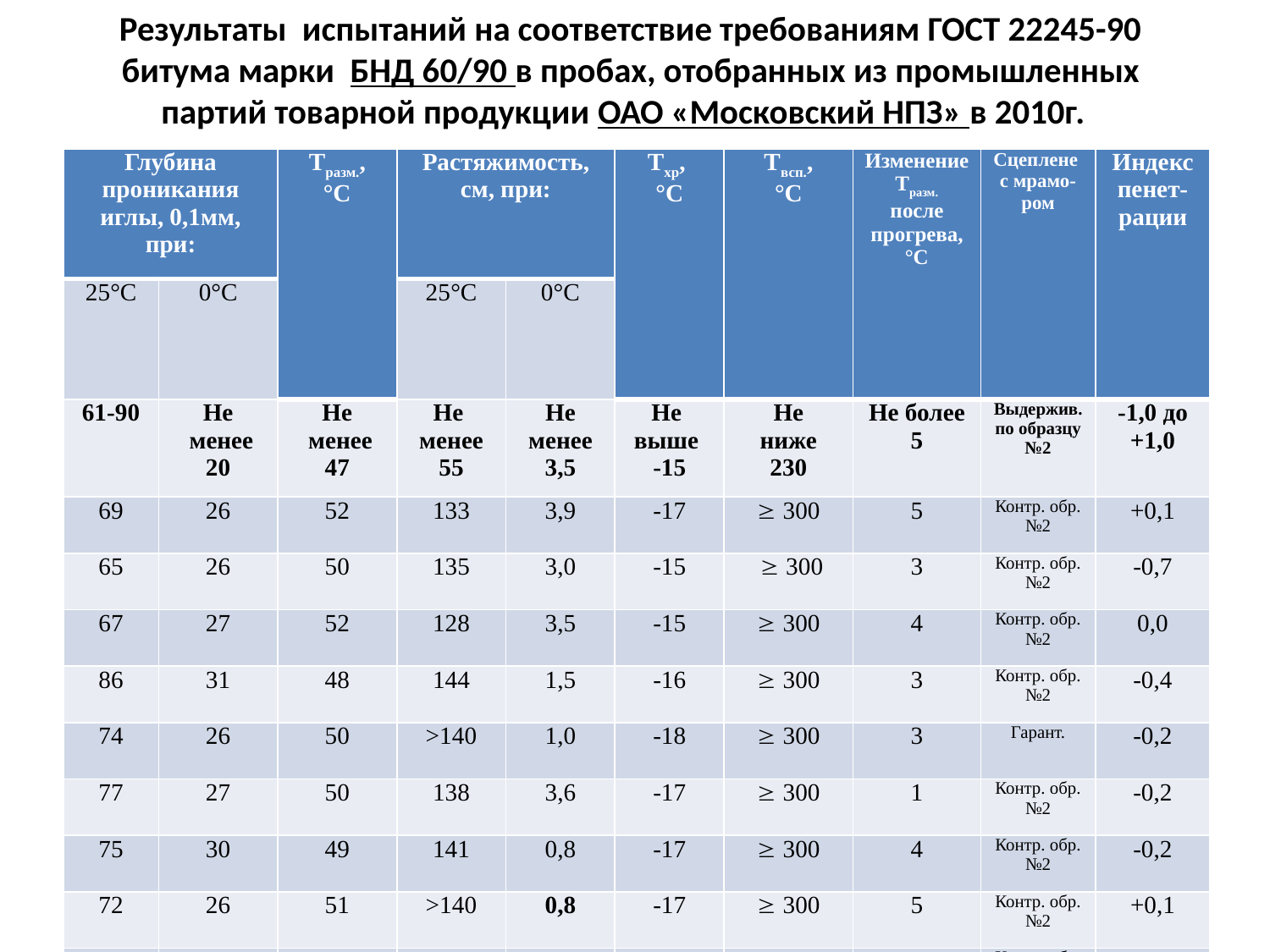

# Результаты  испытаний на соответствие требованиям ГОСТ 22245-90 битума марки  БНД 60/90 в пробах, отобранных из промышленных партий товарной продукции ОАО «Московский НПЗ» в 2010г.
| Глубина проникания иглы, 0,1мм, при: |  | Тразм., °С | Растяжимость, см, при: |  | Тхр, °С | Твсп., °С | Изменение Тразм. после прогрева, °С | Сцеплене с мрамо-ром | Индекс пенет-рации |
| --- | --- | --- | --- | --- | --- | --- | --- | --- | --- |
| 25°С | 0°С |  | 25°С | 0°С |  |  |  |  |  |
| 61-90 | Не менее 20 | Не менее 47 | Не менее 55 | Не менее 3,5 | Не выше -15 | Не ниже 230 | Не более 5 | Выдержив. по образцу №2 | -1,0 до +1,0 |
| 69 | 26 | 52 | 133 | 3,9 | -17 | ≥ 300 | 5 | Контр. обр. №2 | +0,1 |
| 65 | 26 | 50 | 135 | 3,0 | -15 | ≥ 300 | 3 | Контр. обр. №2 | -0,7 |
| 67 | 27 | 52 | 128 | 3,5 | -15 | ≥ 300 | 4 | Контр. обр. №2 | 0,0 |
| 86 | 31 | 48 | 144 | 1,5 | -16 | ≥ 300 | 3 | Контр. обр. №2 | -0,4 |
| 74 | 26 | 50 | >140 | 1,0 | -18 | ≥ 300 | 3 | Гарант. | -0,2 |
| 77 | 27 | 50 | 138 | 3,6 | -17 | ≥ 300 | 1 | Контр. обр. №2 | -0,2 |
| 75 | 30 | 49 | 141 | 0,8 | -17 | ≥ 300 | 4 | Контр. обр. №2 | -0,2 |
| 72 | 26 | 51 | >140 | 0,8 | -17 | ≥ 300 | 5 | Контр. обр. №2 | +0,1 |
| 79 | 35 | 50 | >140 | 4,0 | -17 | ≥ 300 | 3 | Контр. обр. №2 | 0,0 |